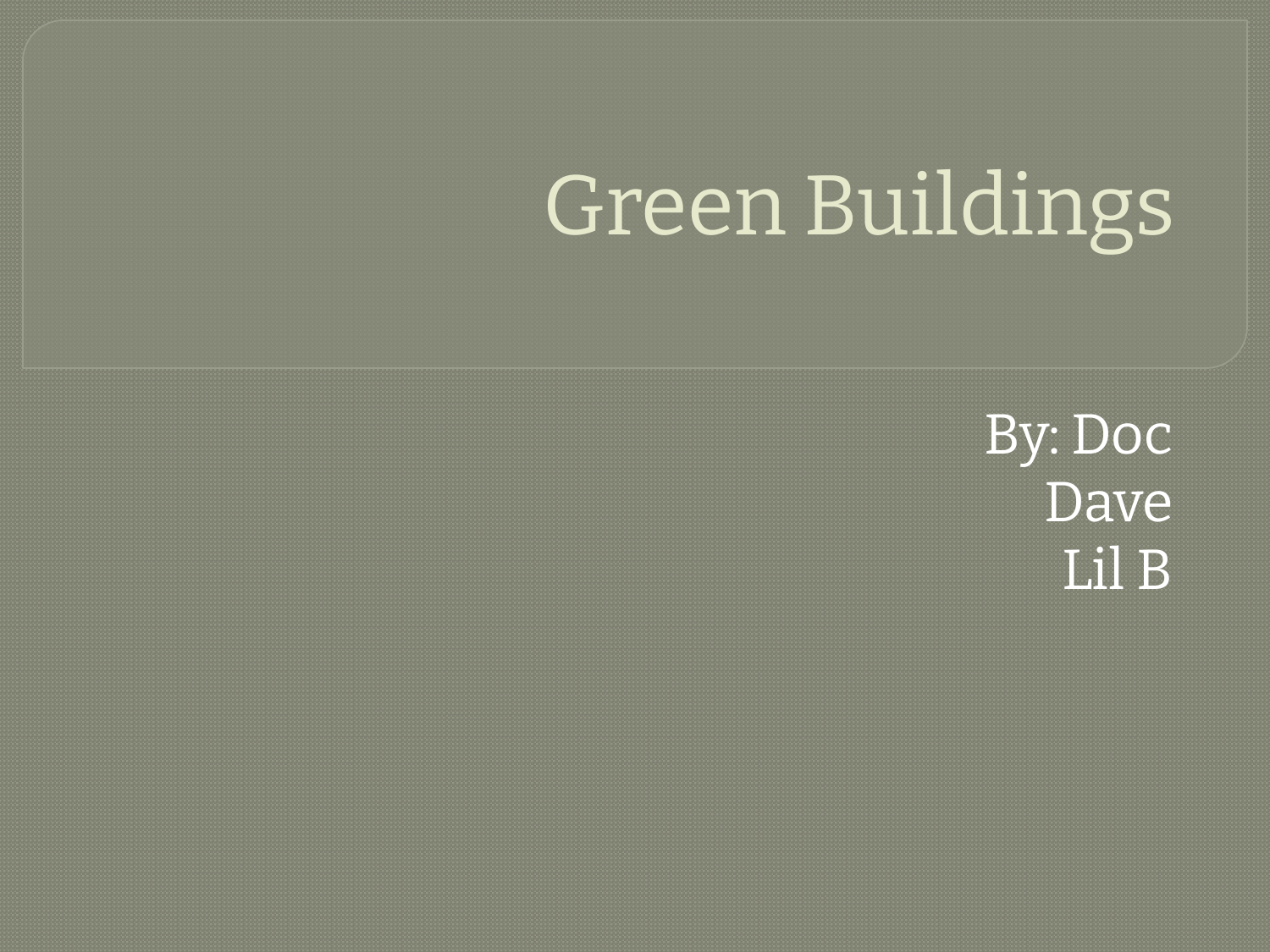

# Green Buildings
By: Doc
Dave
Lil B